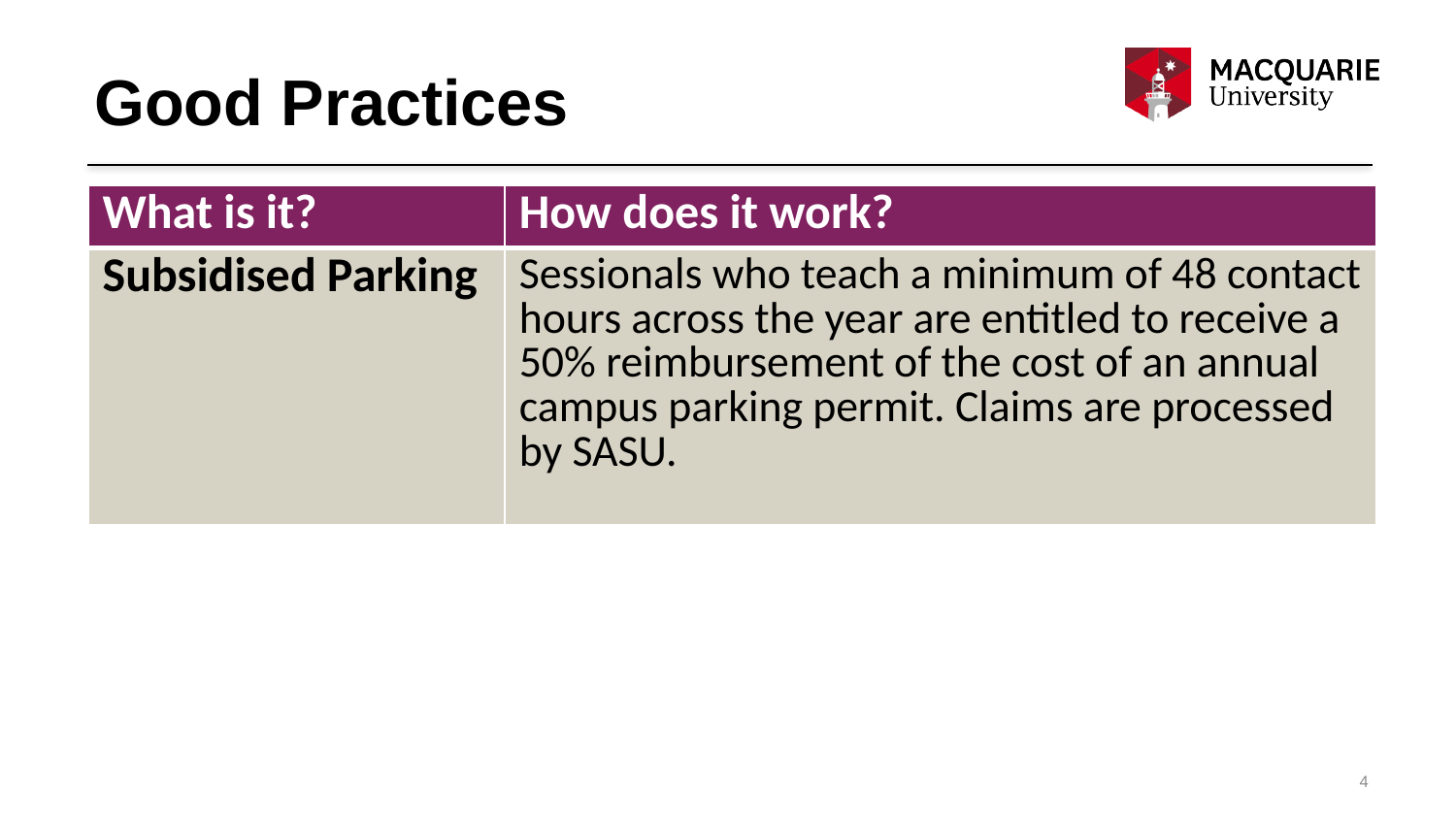

# Good Practices
| What is it? | How does it work? |
| --- | --- |
| Subsidised Parking | Sessionals who teach a minimum of 48 contact hours across the year are entitled to receive a 50% reimbursement of the cost of an annual campus parking permit. Claims are processed by SASU. |
4